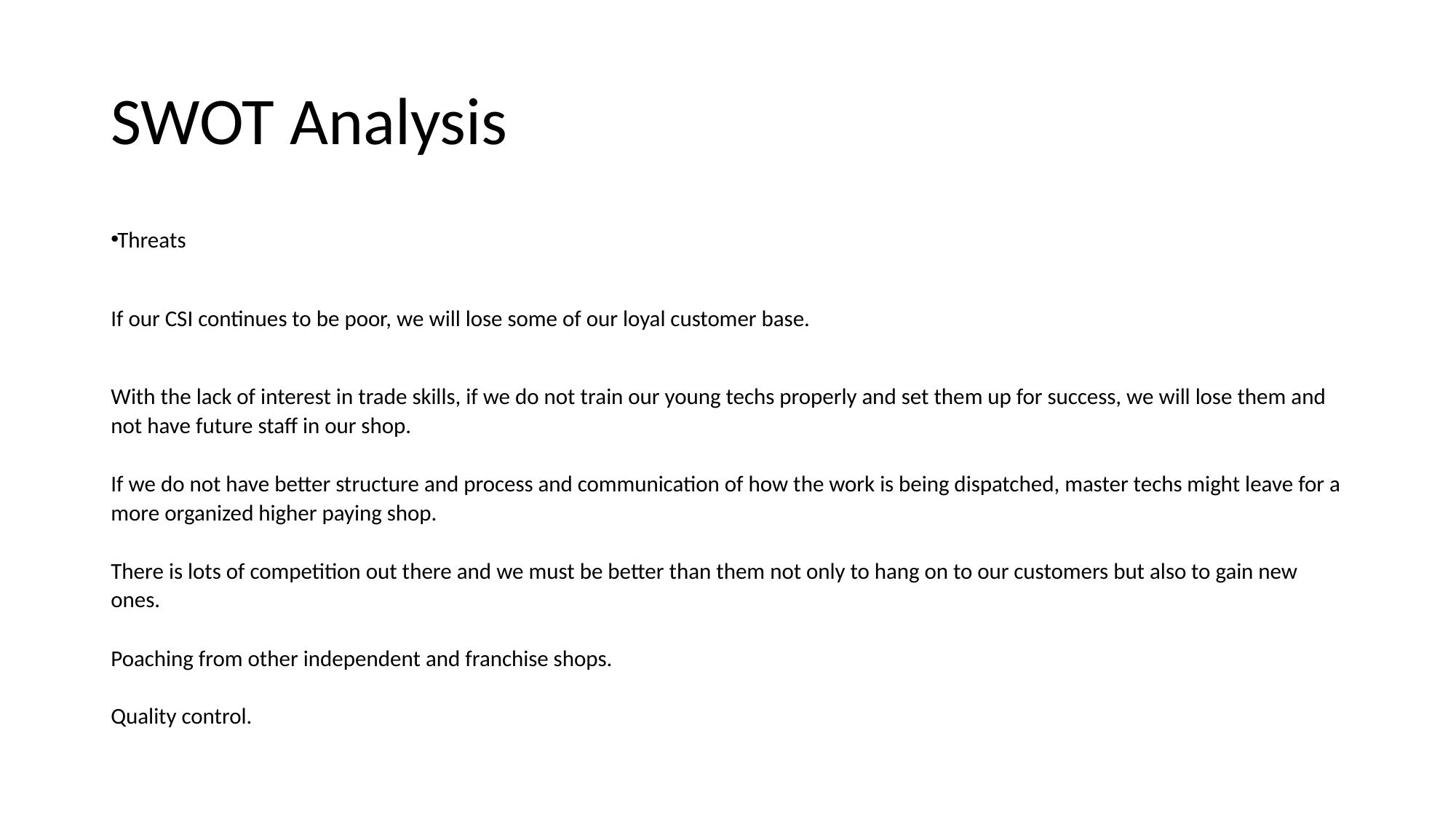

# SWOT Analysis
Threats

If our CSI continues to be poor, we will lose some of our loyal customer base.

With the lack of interest in trade skills, if we do not train our young techs properly and set them up for success, we will lose them and not have future staff in our shop.

If we do not have better structure and process and communication of how the work is being dispatched, master techs might leave for a more organized higher paying shop.

There is lots of competition out there and we must be better than them not only to hang on to our customers but also to gain new ones.

Poaching from other independent and franchise shops.

Quality control.